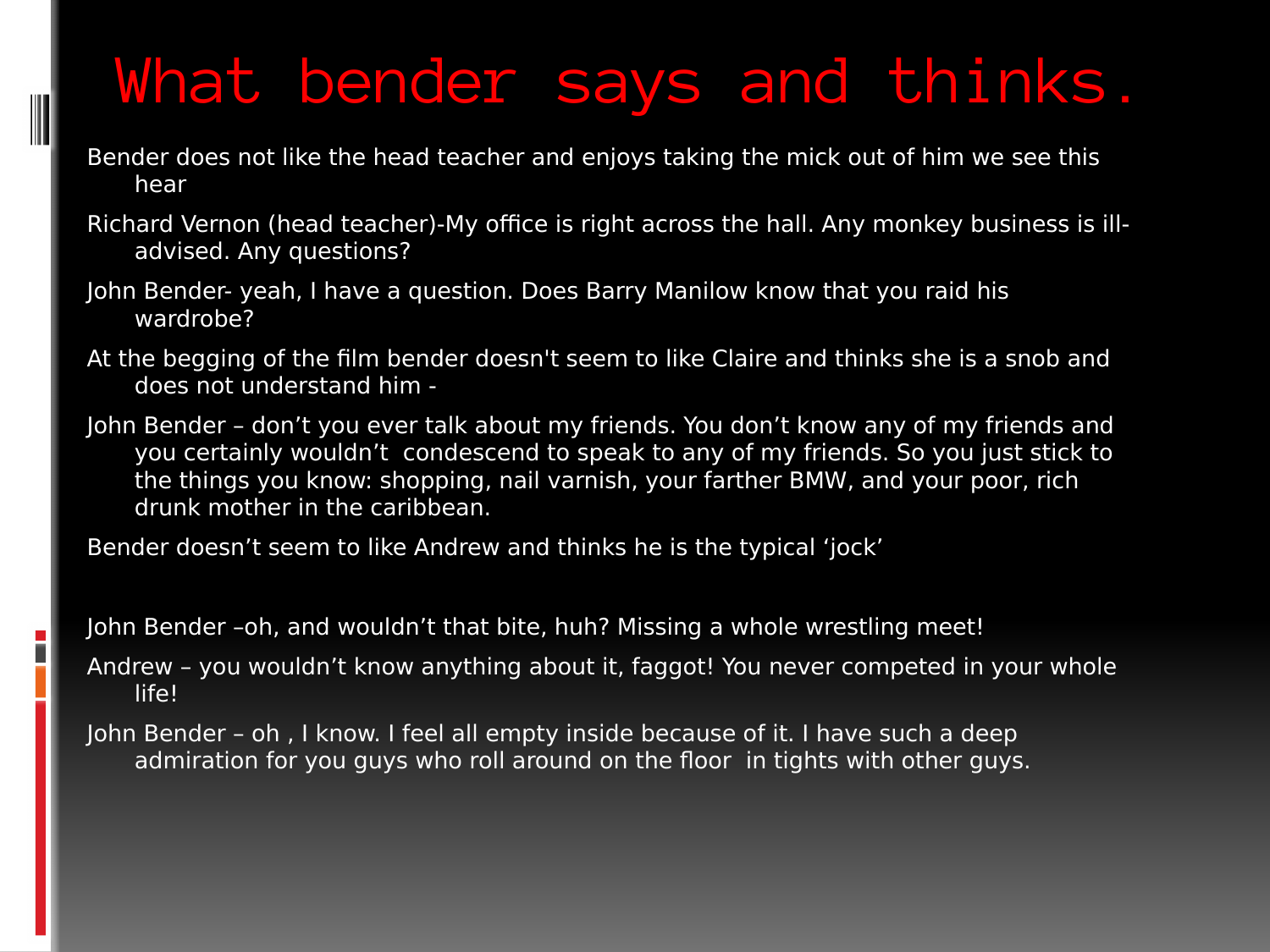

# What bender says and thinks.
Bender does not like the head teacher and enjoys taking the mick out of him we see this hear
Richard Vernon (head teacher)-My office is right across the hall. Any monkey business is ill-advised. Any questions?
John Bender- yeah, I have a question. Does Barry Manilow know that you raid his wardrobe?
At the begging of the film bender doesn't seem to like Claire and thinks she is a snob and does not understand him -
John Bender – don’t you ever talk about my friends. You don’t know any of my friends and you certainly wouldn’t  condescend to speak to any of my friends. So you just stick to the things you know: shopping, nail varnish, your farther BMW, and your poor, rich drunk mother in the caribbean.
Bender doesn’t seem to like Andrew and thinks he is the typical ‘jock’

John Bender –oh, and wouldn’t that bite, huh? Missing a whole wrestling meet!
Andrew – you wouldn’t know anything about it, faggot! You never competed in your whole life!
John Bender – oh , I know. I feel all empty inside because of it. I have such a deep admiration for you guys who roll around on the floor  in tights with other guys.